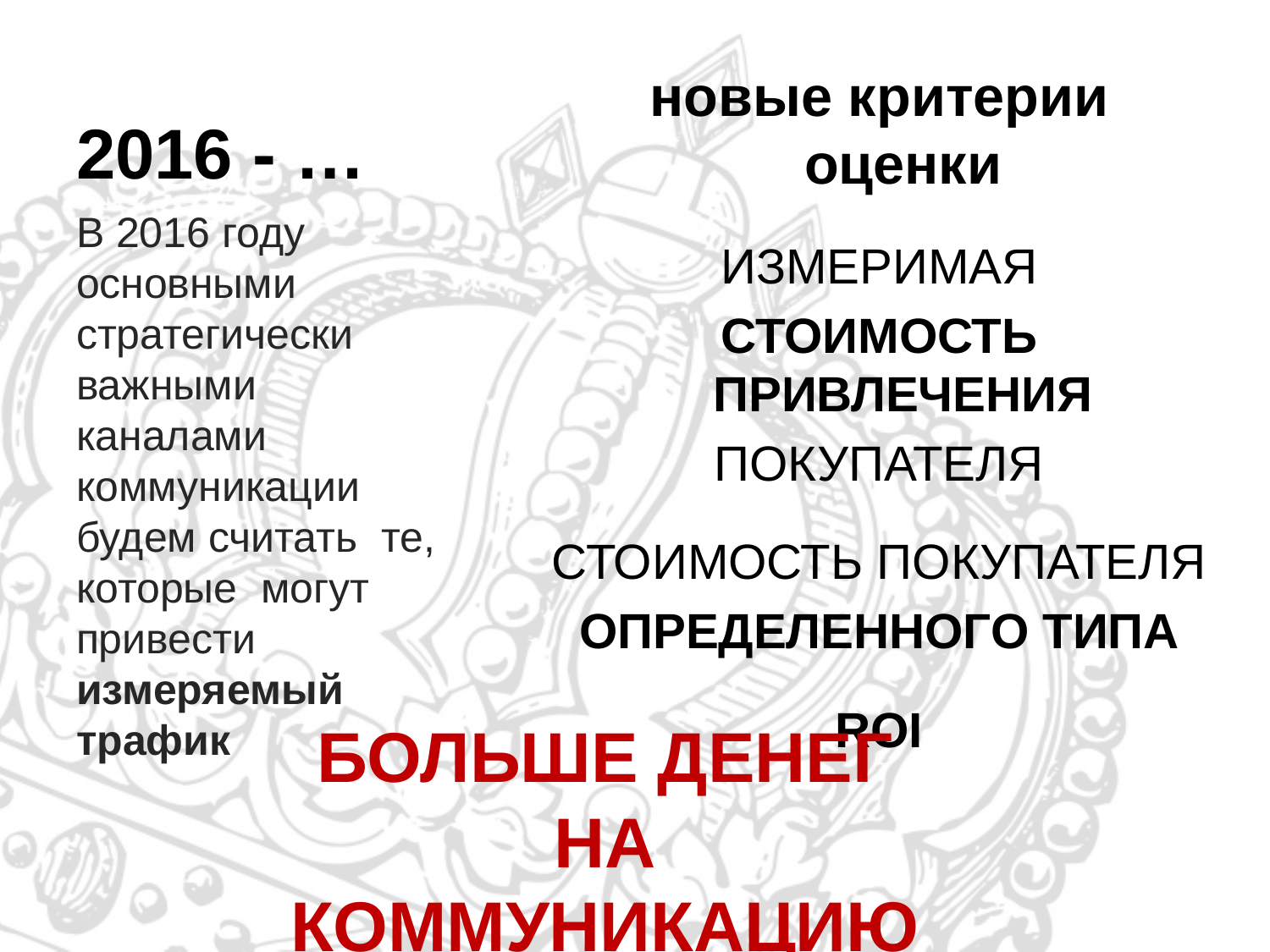

# 2016 - …
новые критерии оценки

ИЗМЕРИМАЯ
СТОИМОСТЬ ПРИВЛЕЧЕНИЯ
ПОКУПАТЕЛЯ

СТОИМОСТЬ ПОКУПАТЕЛЯ
ОПРЕДЕЛЕННОГО ТИПА

ROI
В 2016 году основными стратегически важными  каналами коммуникации  будем считать  те, которые  могут  привести измеряемый трафик
БОЛЬШЕ ДЕНЕГ НА КОММУНИКАЦИЮ